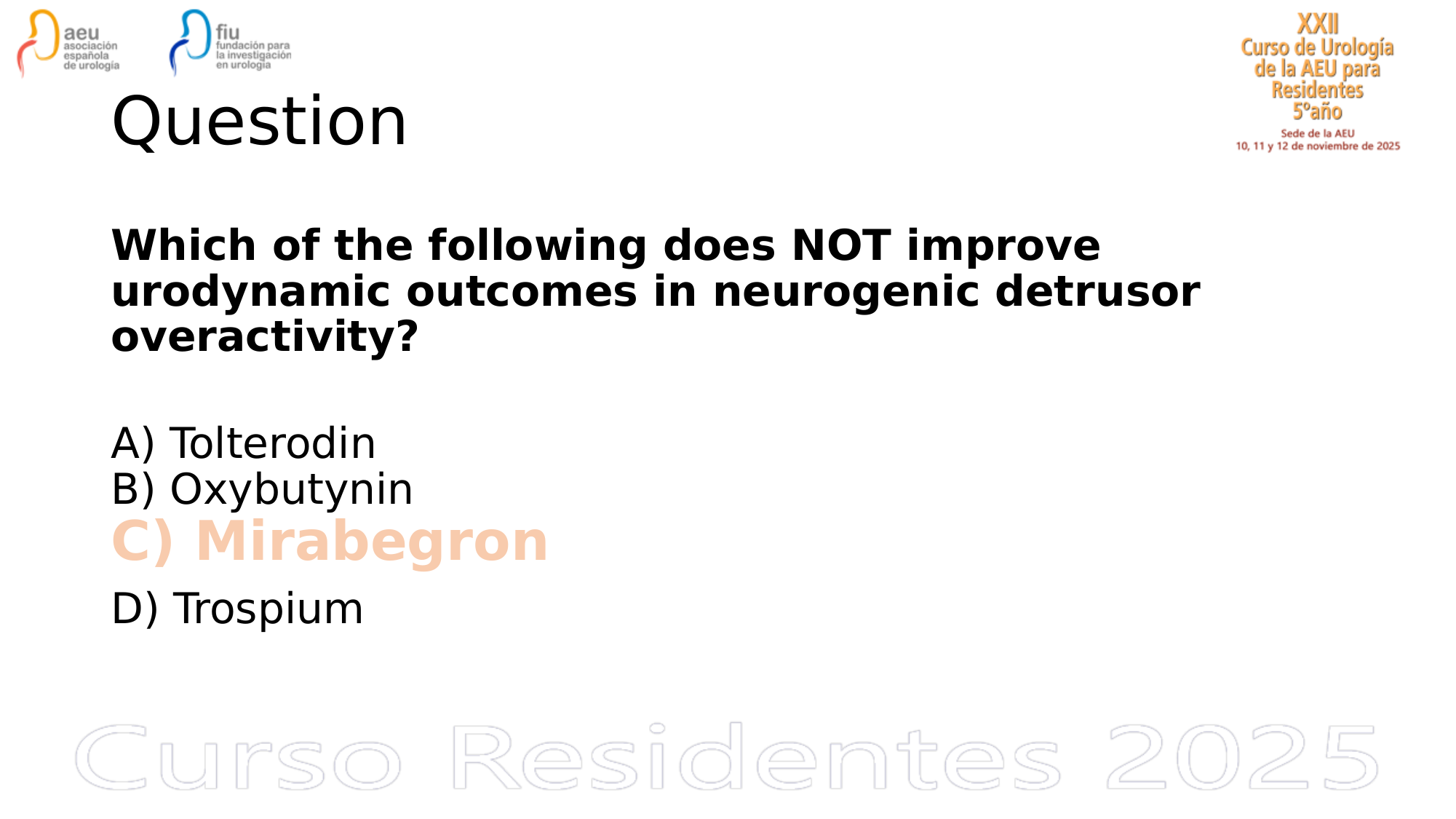

# Question
Which of the following does NOT improve urodynamic outcomes in neurogenic detrusor overactivity?
A) Tolterodin
B) Oxybutynin
C) Mirabegron
D) Trospium